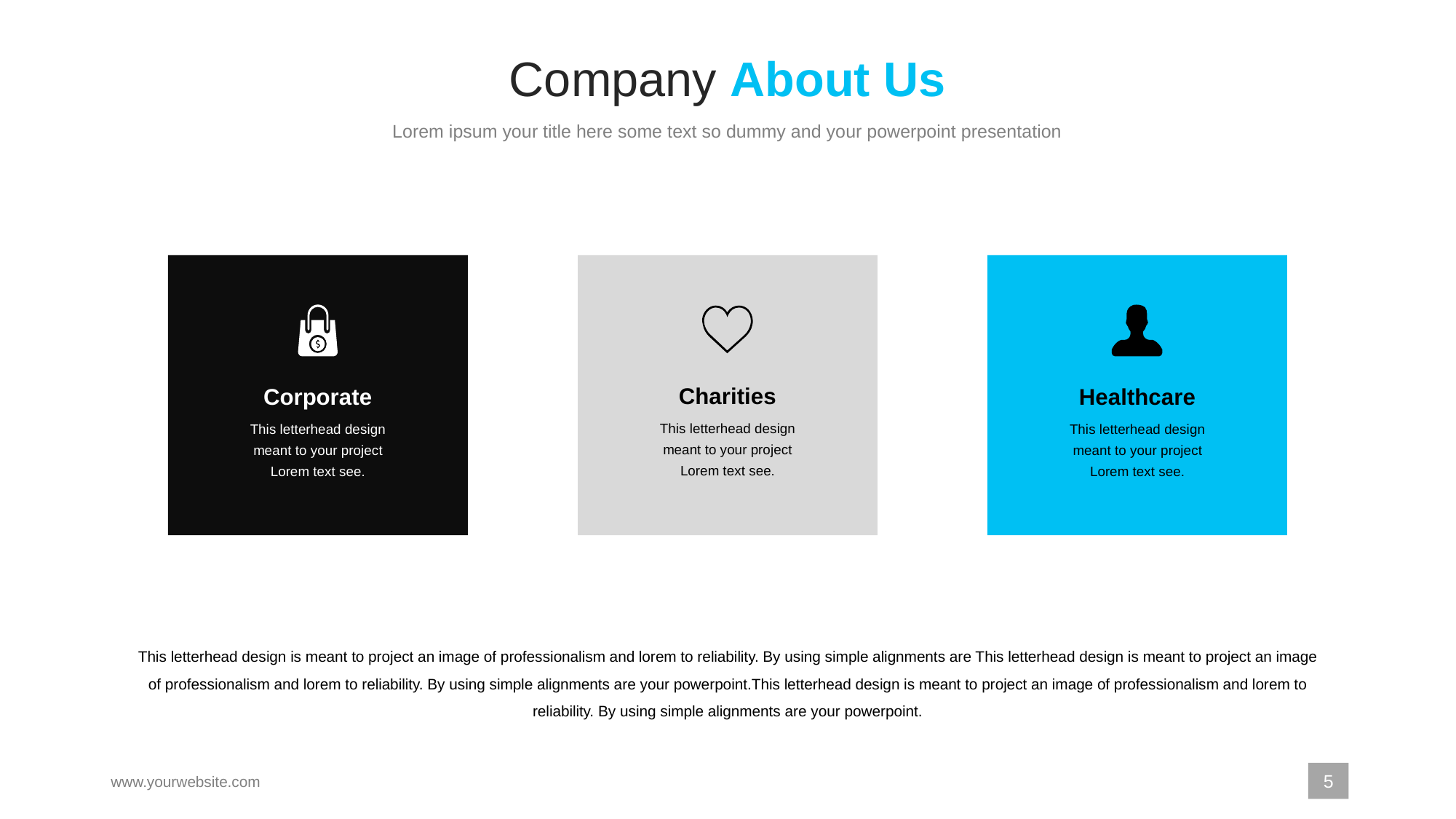

# Company About Us
Lorem ipsum your title here some text so dummy and your powerpoint presentation

Corporate
This letterhead design meant to your project Lorem text see.

Charities
This letterhead design meant to your project Lorem text see.

Healthcare
This letterhead design meant to your project Lorem text see.
This letterhead design is meant to project an image of professionalism and lorem to reliability. By using simple alignments are This letterhead design is meant to project an image of professionalism and lorem to reliability. By using simple alignments are your powerpoint.This letterhead design is meant to project an image of professionalism and lorem to reliability. By using simple alignments are your powerpoint.
5
www.yourwebsite.com